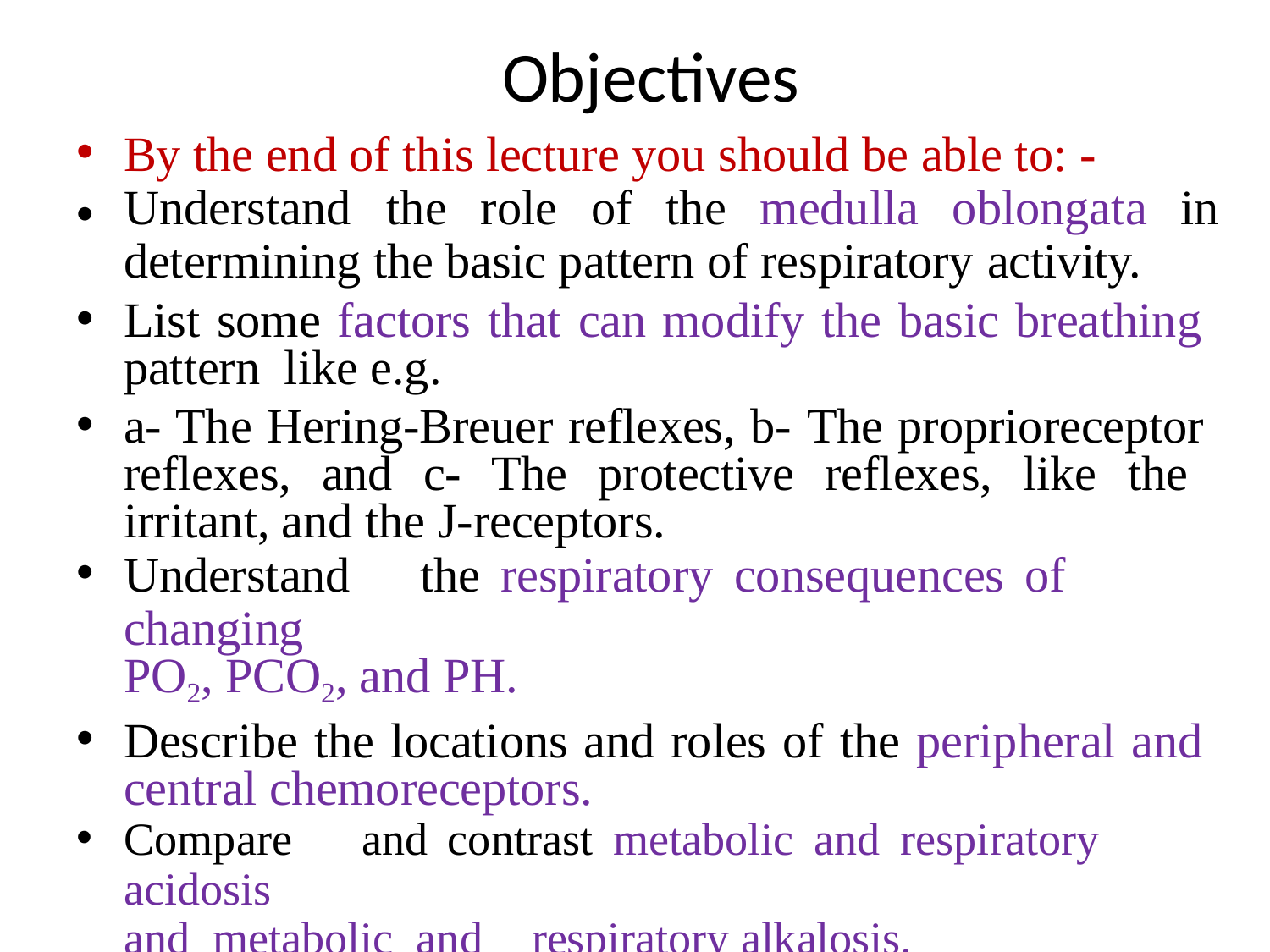

# Objectives
By the end of this lecture you should be able to: -
•
Understand	the	role	of	the	medulla	oblongata	in
determining the basic pattern of respiratory activity.
List some factors that can modify the basic breathing  pattern  like e.g.
a- The Hering-Breuer reflexes, b- The proprioreceptor  reflexes, and c- The protective reflexes, like the  irritant, and the J-receptors.
Understand	the	respiratory	consequences	of	changing
PO2, PCO2, and PH.
Describe the locations and roles of the peripheral and  central chemoreceptors.
Compare	and	contrast	metabolic	and	respiratory	acidosis
and metabolic  and	respiratory alkalosis.